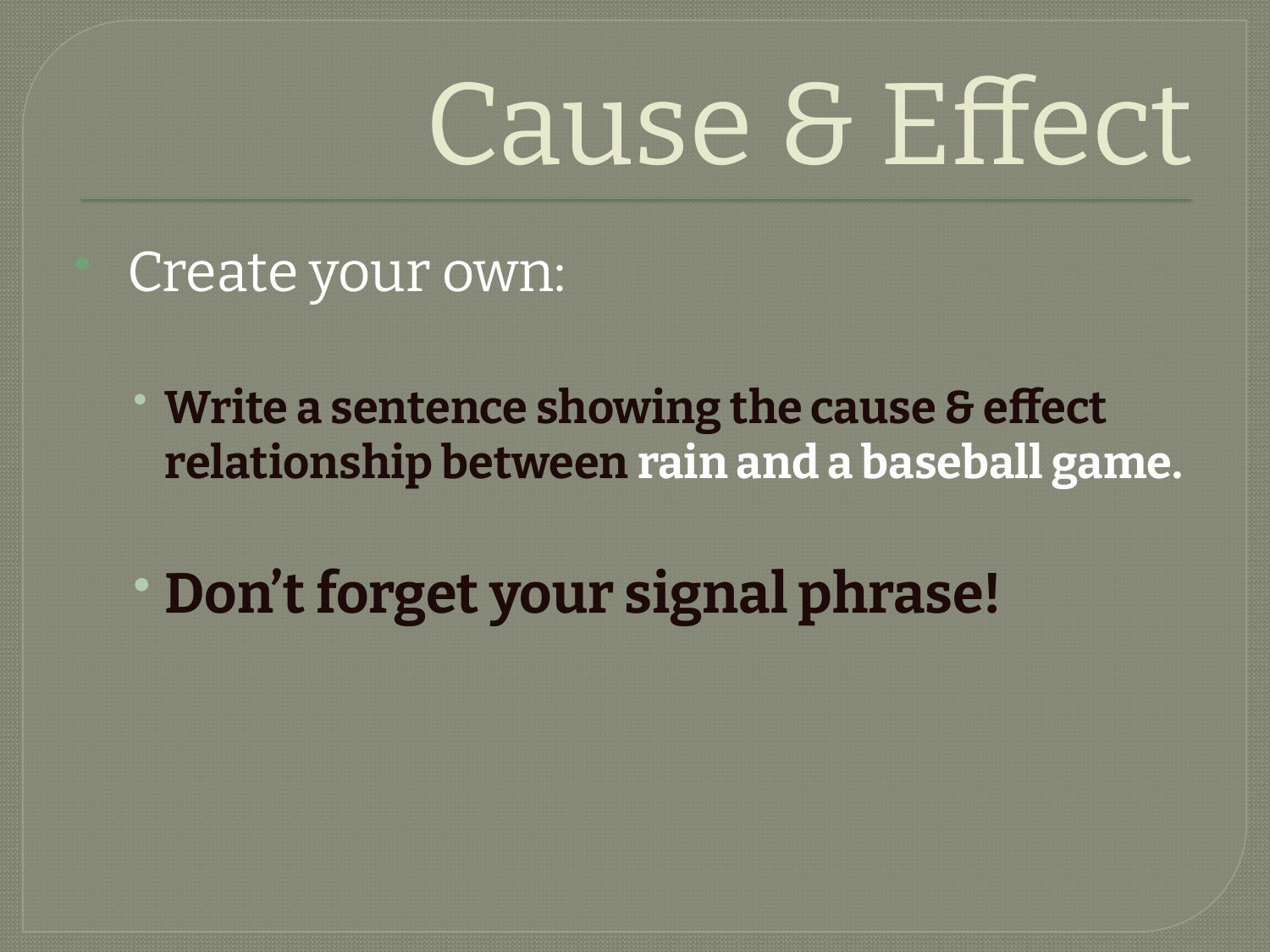

# Cause & Effect
 Create your own:

Write a sentence showing the cause & effect relationship between rain and a baseball game.

Don’t forget your signal phrase!